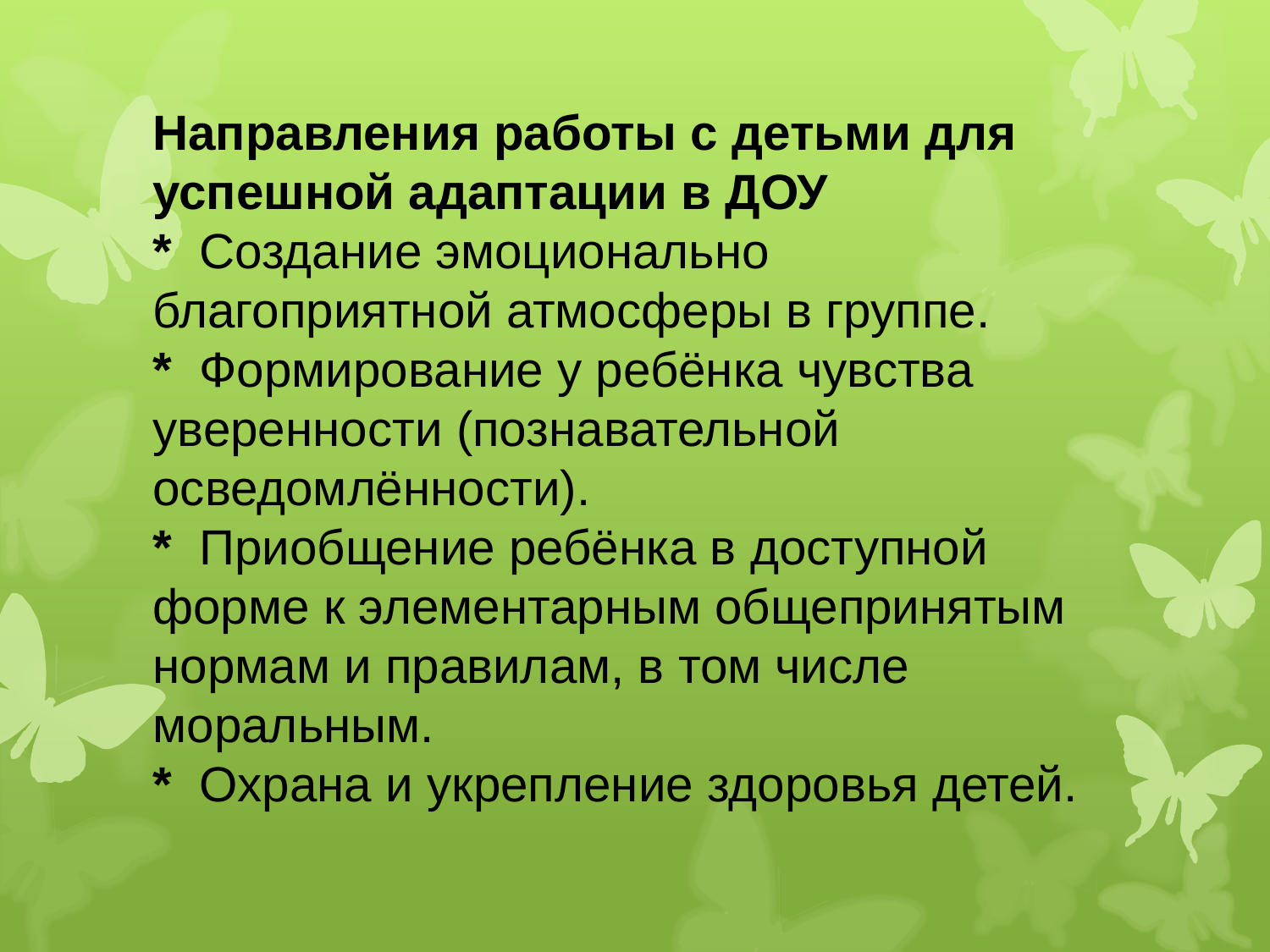

# Направления работы с детьми для успешной адаптации в ДОУ *  Создание эмоционально благоприятной атмосферы в группе. *  Формирование у ребёнка чувства уверенности (познавательной  осведомлённости). *  Приобщение ребёнка в доступной форме к элементарным общепринятым нормам и правилам, в том числе моральным. *  Охрана и укрепление здоровья детей.